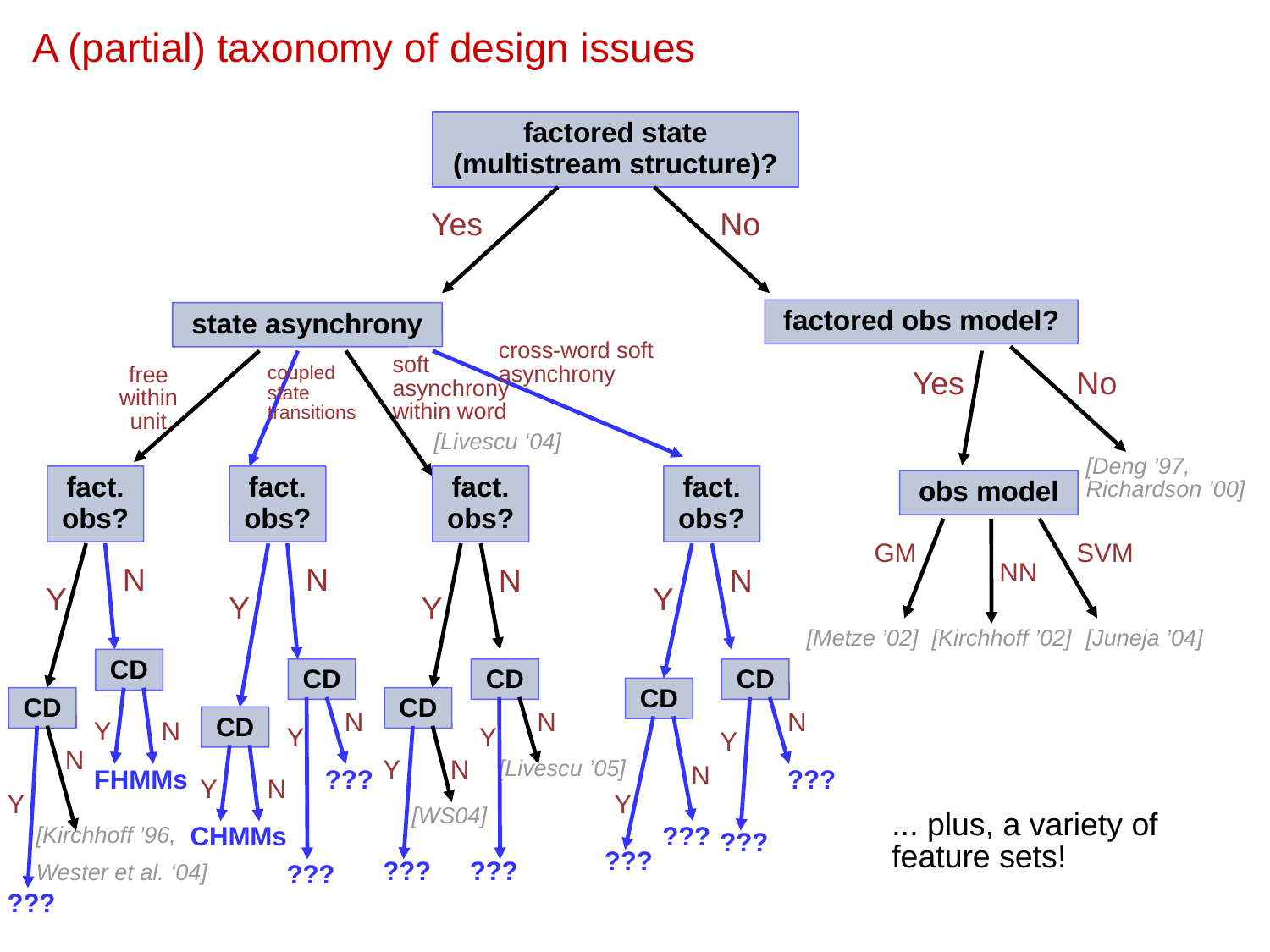

# A (partial) taxonomy of design issues
factored state (multistream structure)?

Yes

state asynchrony
cross-word soft asynchrony

soft asynchrony within word

free within unit
coupled state transitions
  [Livescu ‘04]

No

factored obs model?

Yes
No
[Deng ’97, Richardson ’00]

obs model

GM
SVM
NN
[Metze ’02]
[Kirchhoff ’02]
[Juneja ’04]

fact. obs?

fact. obs?

fact. obs?

fact. obs?

N
N
N
N
Y
Y
Y
Y

CD

CD

CD

CD

CD

CD

CD

CD
N
N
N
Y
N

Y
Y

Y
N

Y
N
[Livescu ’05]
N
FHMMs
???
???
Y
N
Y
Y
[WS04]
[Kirchhoff ’96,
Wester et al. ‘04]
CHMMs
???
???
???
???
???
???
???
... plus, a variety of feature sets!